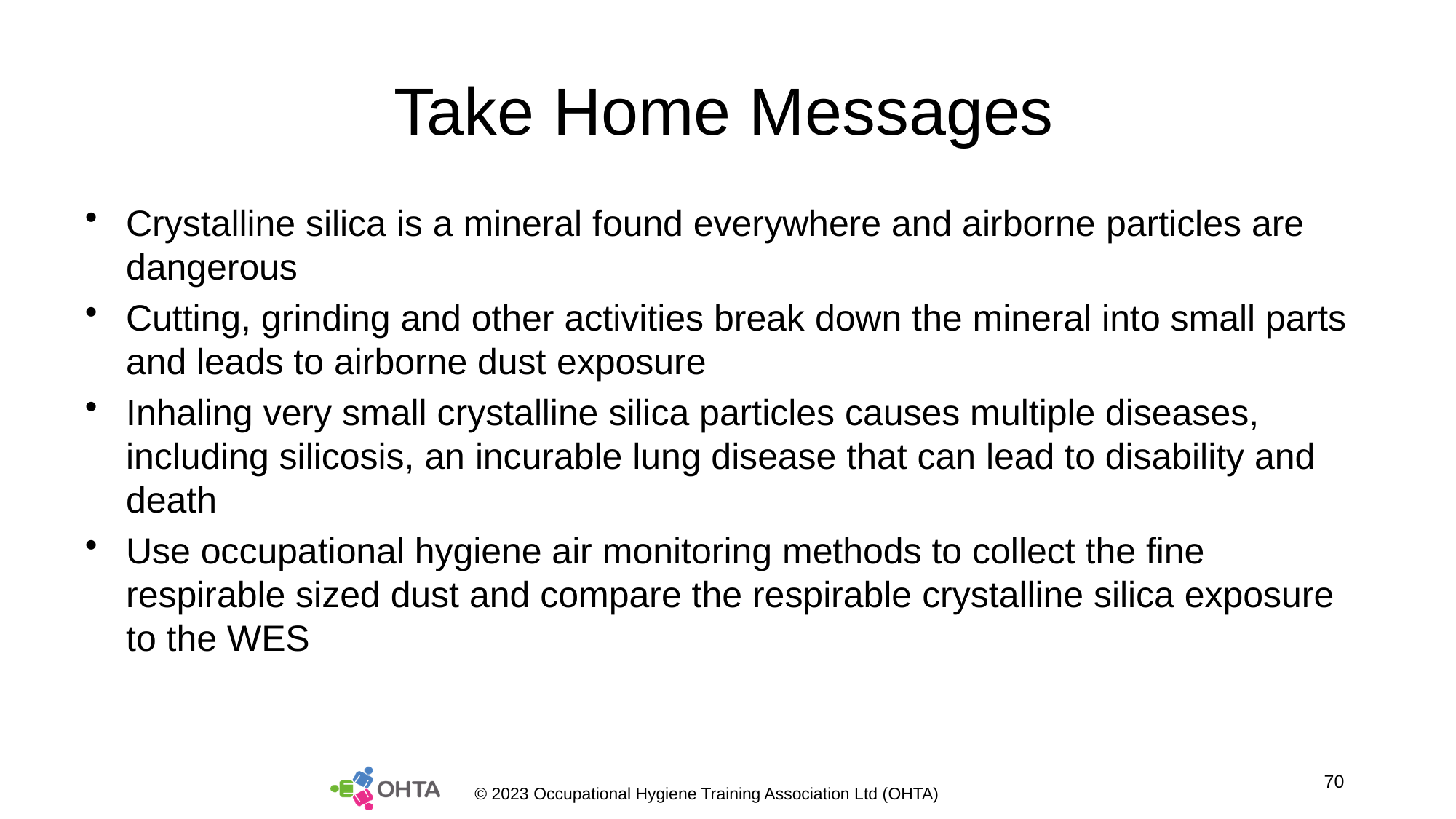

# Take Home Messages
Crystalline silica is a mineral found everywhere and airborne particles are dangerous
Cutting, grinding and other activities break down the mineral into small parts and leads to airborne dust exposure
Inhaling very small crystalline silica particles causes multiple diseases, including silicosis, an incurable lung disease that can lead to disability and death
Use occupational hygiene air monitoring methods to collect the fine respirable sized dust and compare the respirable crystalline silica exposure to the WES

70